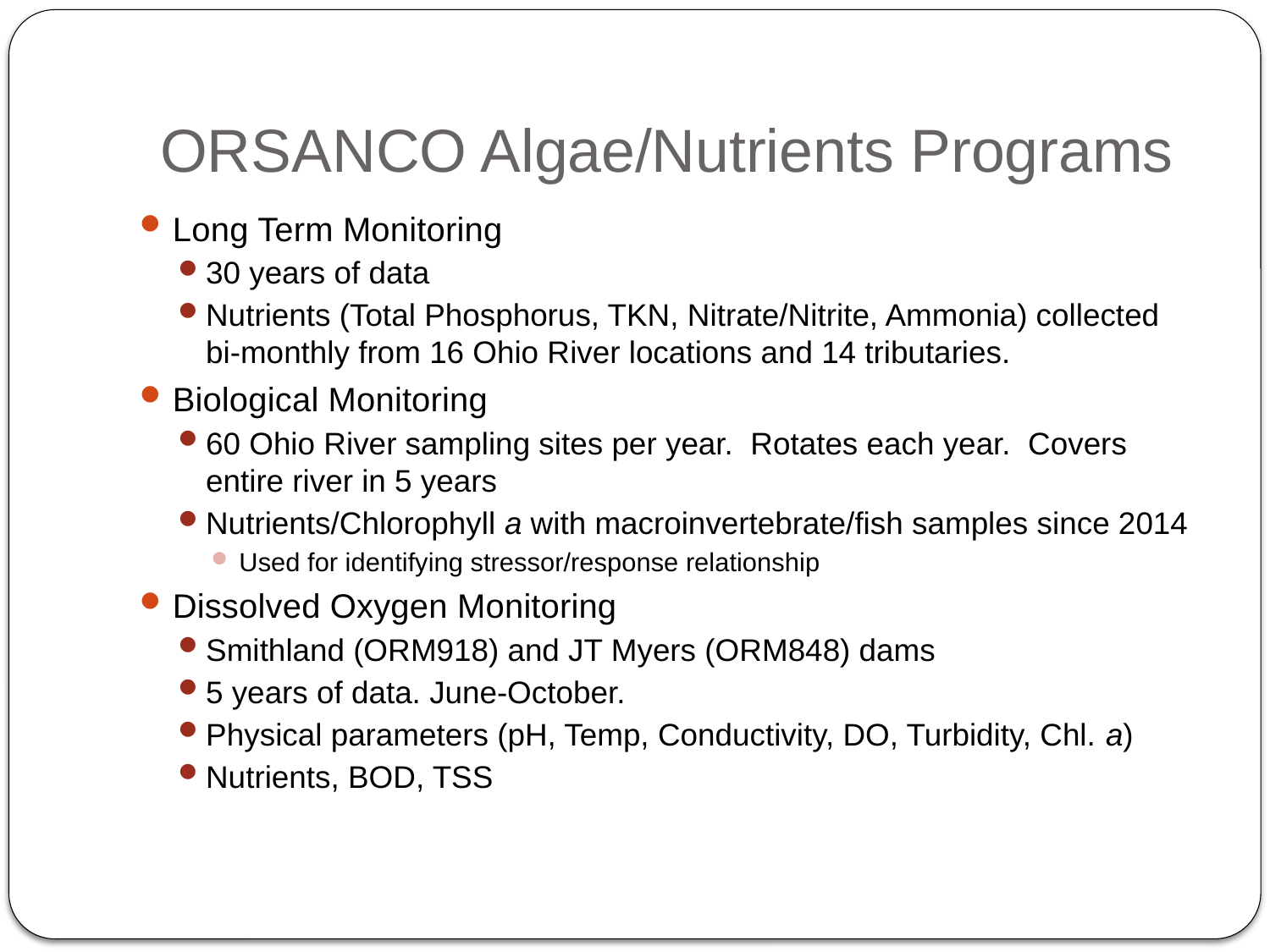

# ORSANCO Algae/Nutrients Programs
Long Term Monitoring
30 years of data
Nutrients (Total Phosphorus, TKN, Nitrate/Nitrite, Ammonia) collected bi-monthly from 16 Ohio River locations and 14 tributaries.
Biological Monitoring
60 Ohio River sampling sites per year.  Rotates each year.  Covers entire river in 5 years
Nutrients/Chlorophyll a with macroinvertebrate/fish samples since 2014
Used for identifying stressor/response relationship
Dissolved Oxygen Monitoring
Smithland (ORM918) and JT Myers (ORM848) dams
5 years of data. June-October.
Physical parameters (pH, Temp, Conductivity, DO, Turbidity, Chl. a)
Nutrients, BOD, TSS